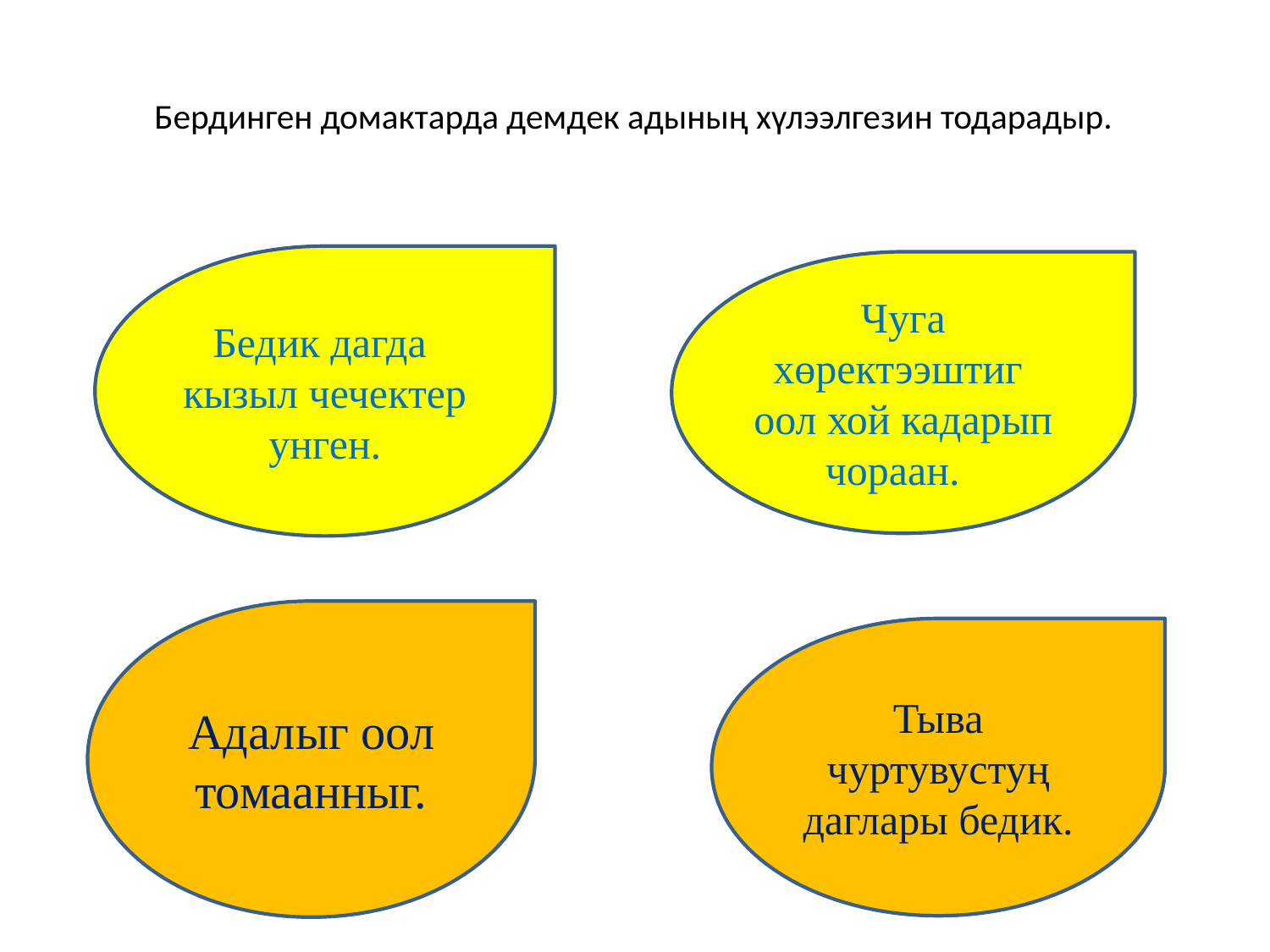

# Бердинген домактарда демдек адының хүлээлгезин тодарадыр.
Бедик дагда  кызыл чечектер унген.
Чуга хөректээштиг  оол хой кадарып чораан.
Адалыг оол томаанныг.
Тыва чуртувустуң даглары бедик.